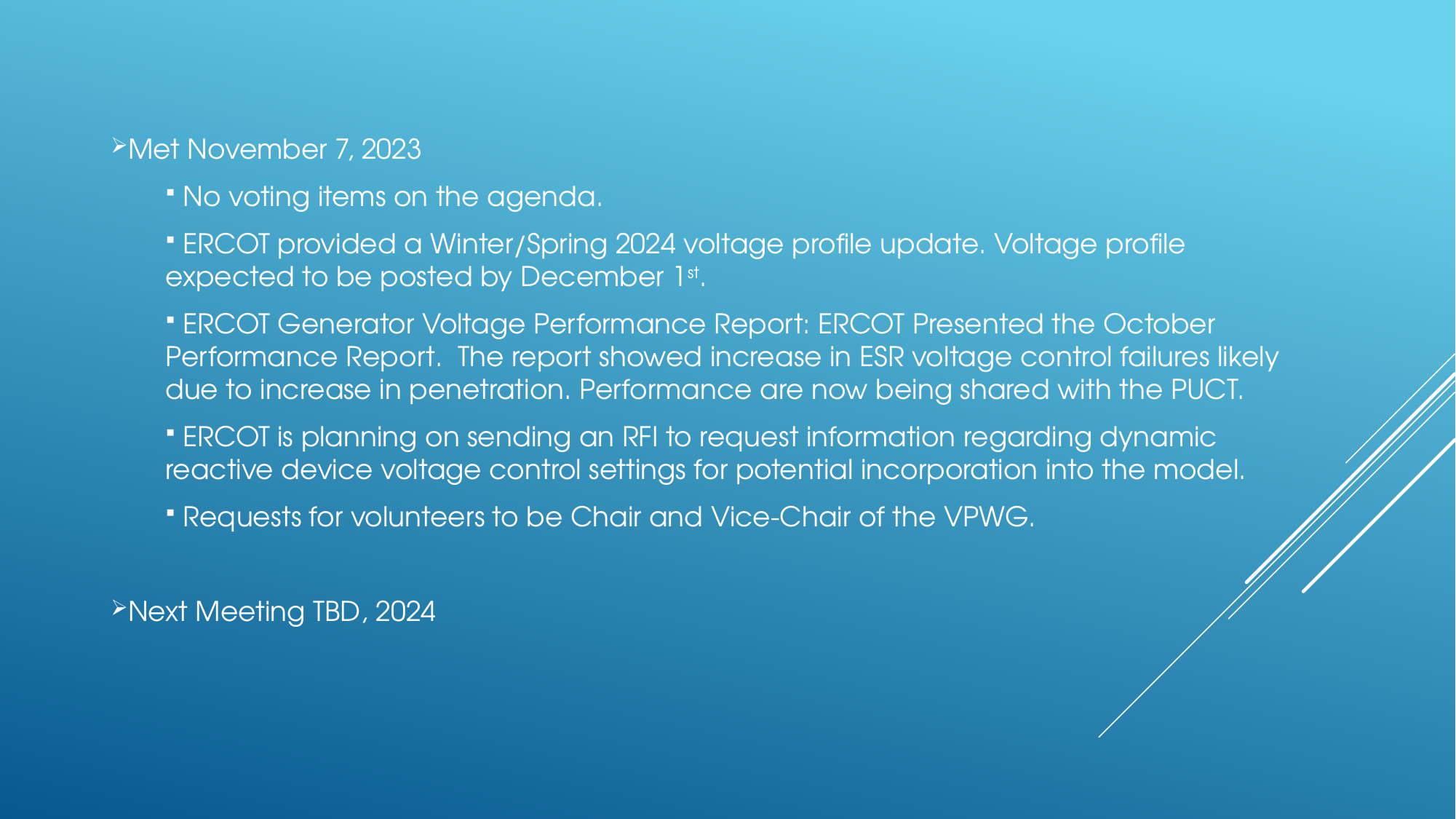

Met November 7, 2023
 No voting items on the agenda.
 ERCOT provided a Winter/Spring 2024 voltage profile update. Voltage profile expected to be posted by December 1st.
 ERCOT Generator Voltage Performance Report: ERCOT Presented the October Performance Report.  The report showed increase in ESR voltage control failures likely due to increase in penetration. Performance are now being shared with the PUCT.
 ERCOT is planning on sending an RFI to request information regarding dynamic reactive device voltage control settings for potential incorporation into the model.
 Requests for volunteers to be Chair and Vice-Chair of the VPWG.

Next Meeting TBD, 2024